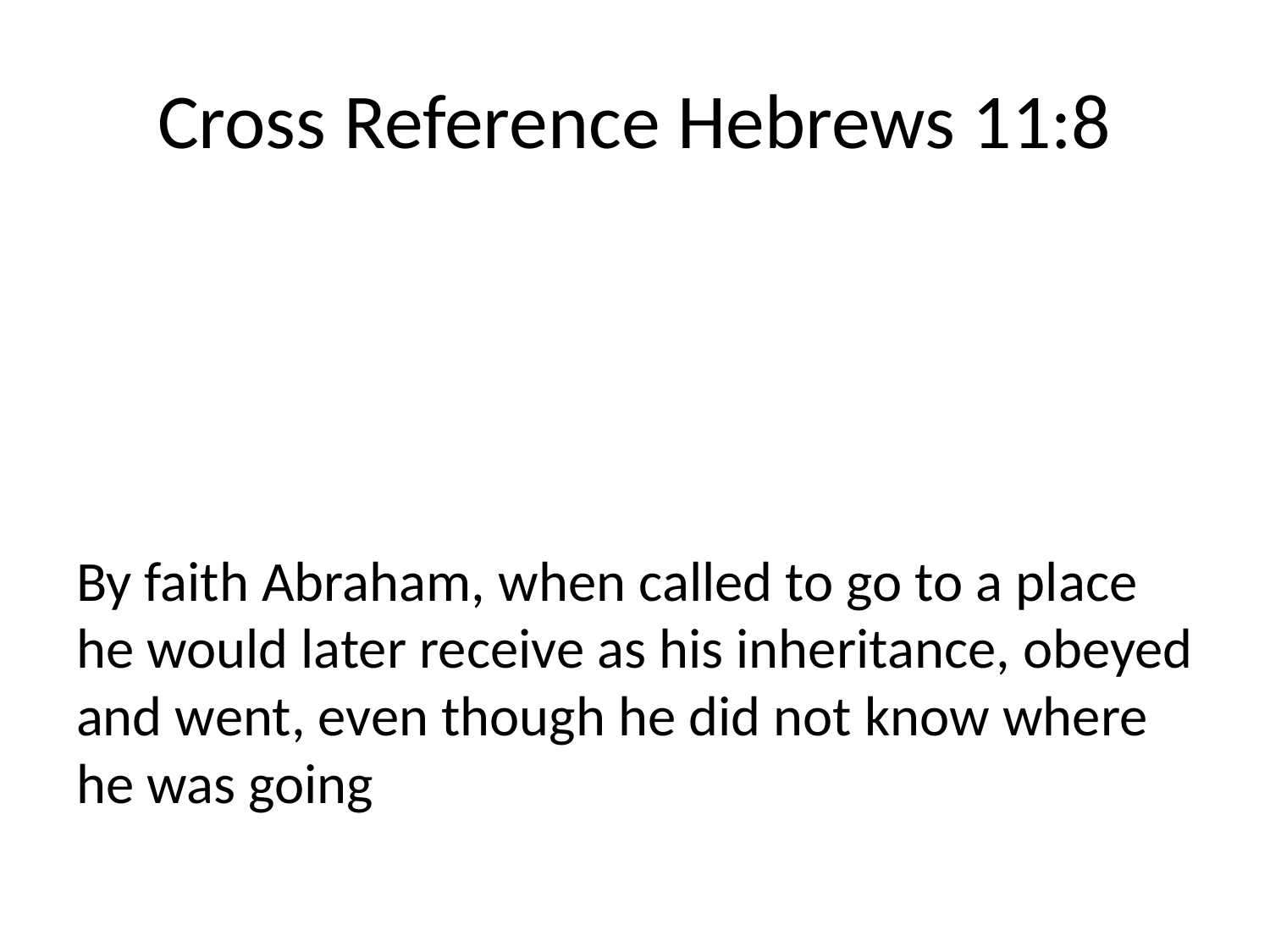

# Cross Reference Hebrews 11:8

By faith Abraham, when called to go to a place he would later receive as his inheritance, obeyed and went, even though he did not know where he was going